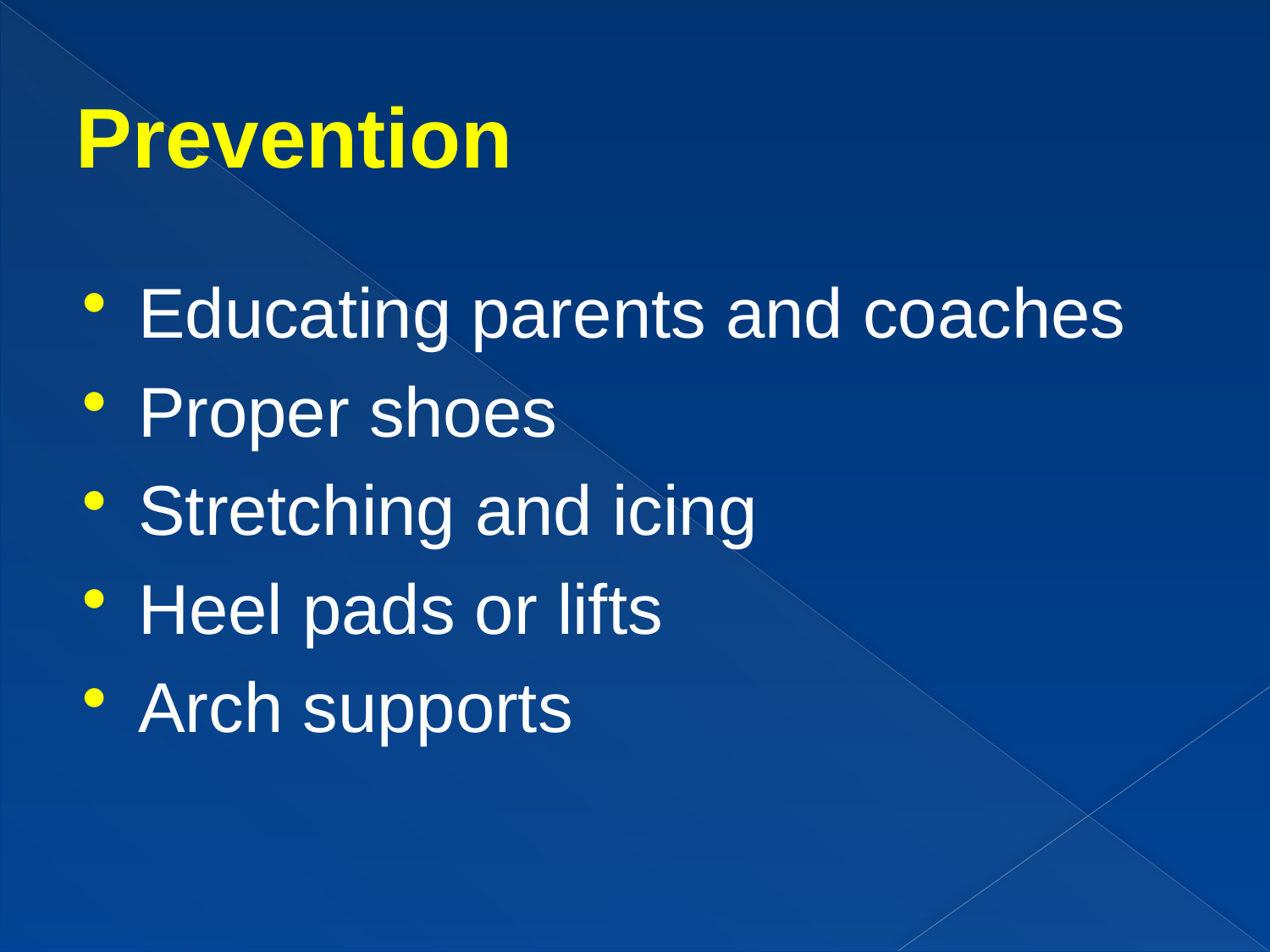

# Prevention
Educating parents and coaches
Proper shoes
Stretching and icing
Heel pads or lifts
Arch supports